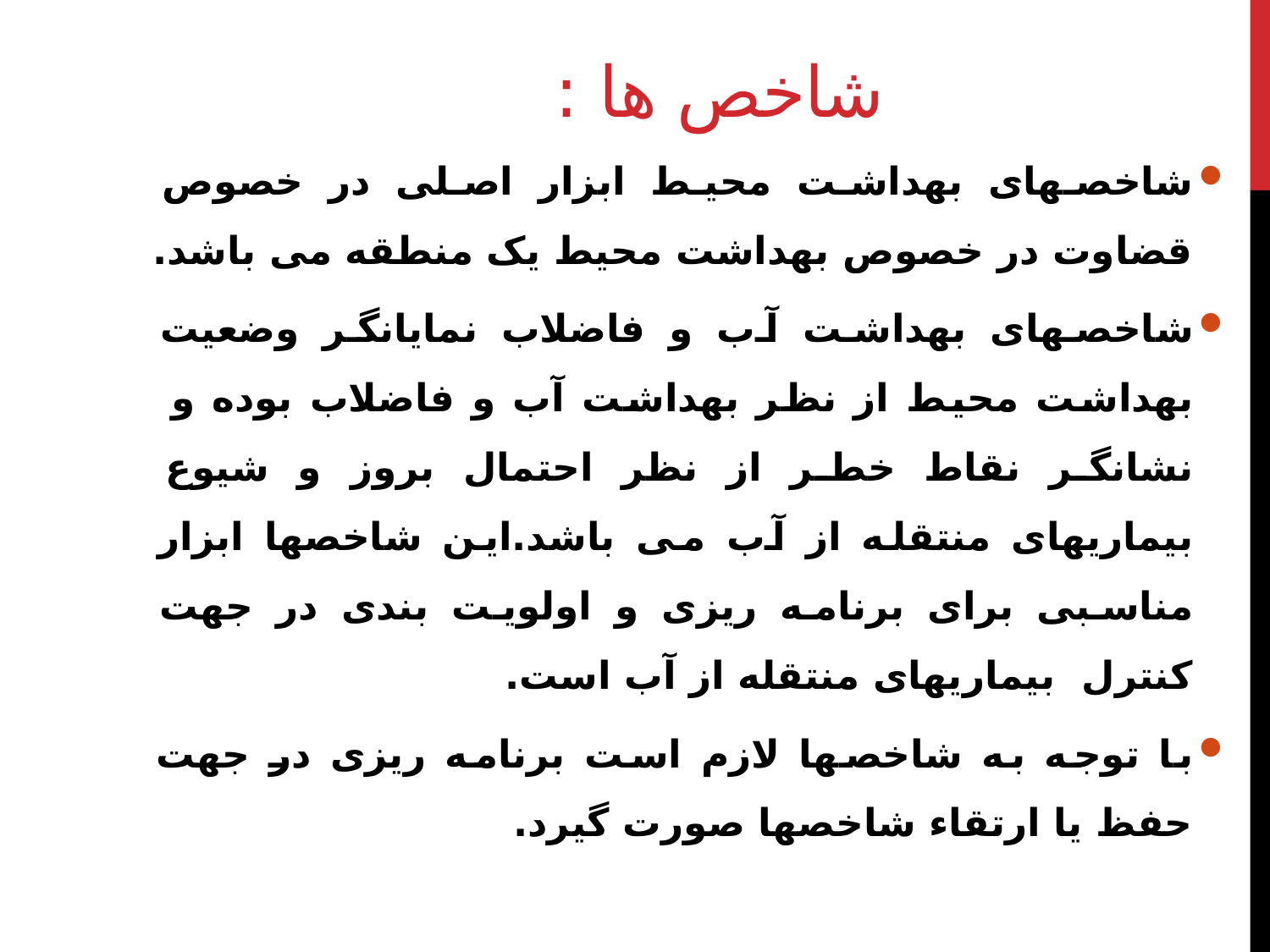

# شاخص ها :
شاخصهای بهداشت محیط ابزار اصلی در خصوص قضاوت در خصوص بهداشت محیط یک منطقه می باشد.
شاخصهای بهداشت آب و فاضلاب نمایانگر وضعیت بهداشت محیط از نظر بهداشت آب و فاضلاب بوده و  نشانگر نقاط خطر از نظر احتمال بروز و شیوع بیماریهای منتقله از آب می باشد.این شاخصها ابزار مناسبی برای برنامه ریزی و اولویت بندی در جهت کنترل  بیماریهای منتقله از آب است.
با توجه به شاخصها لازم است برنامه ریزی در جهت حفظ یا ارتقاء شاخصها صورت گیرد.